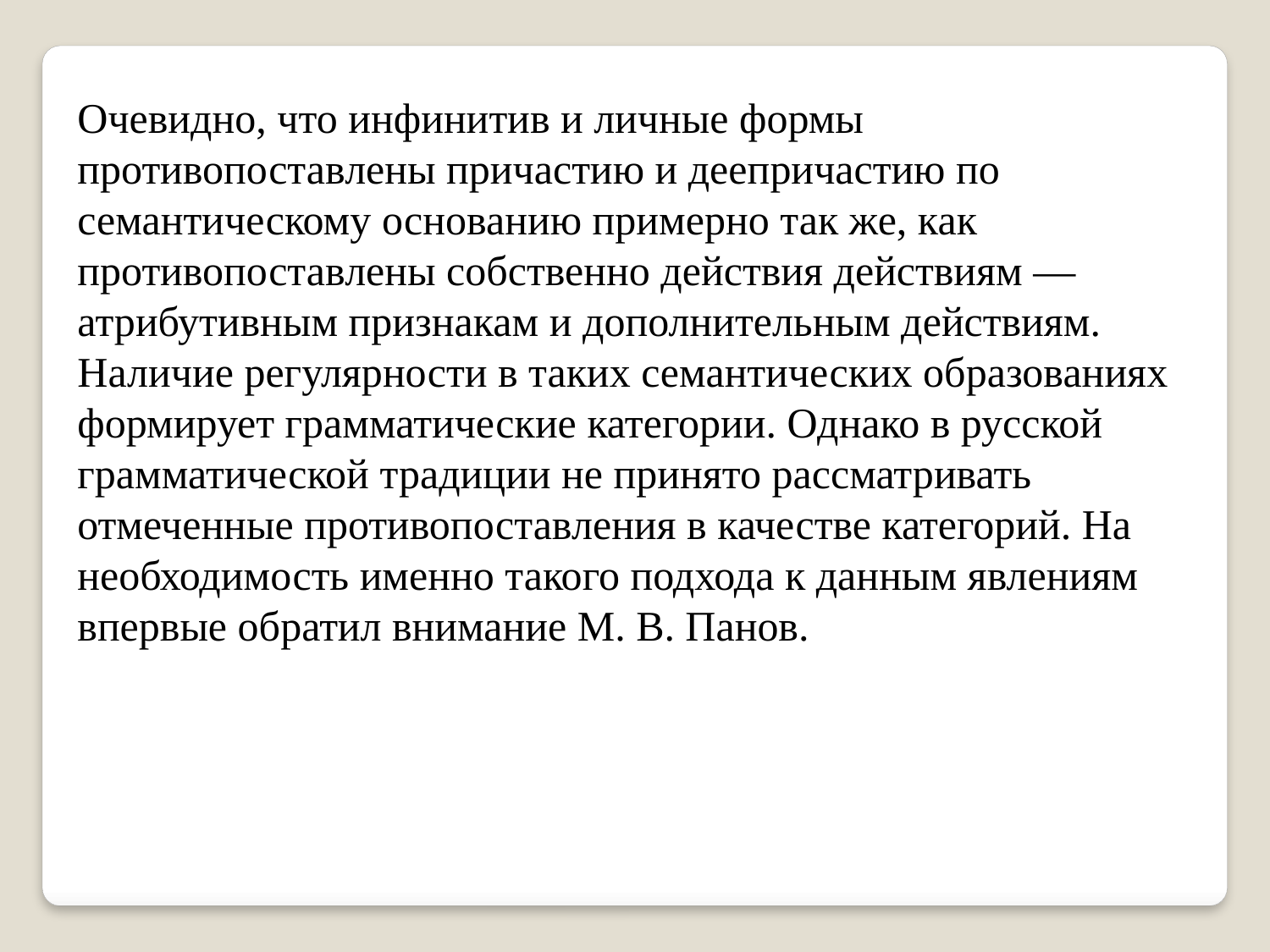

Очевидно, что инфинитив и личные формы противопоставлены причастию и деепричастию по семантическому основанию примерно так же, как противопоставлены собственно действия действиям — атрибутивным признакам и дополнительным действиям. Наличие регулярности в таких семантических образованиях формирует грамматические категории. Однако в русской грамматической традиции не принято рассматривать отмеченные противопоставления в качестве категорий. На необходимость именно такого подхода к данным явлениям впервые обратил внимание М. В. Панов.